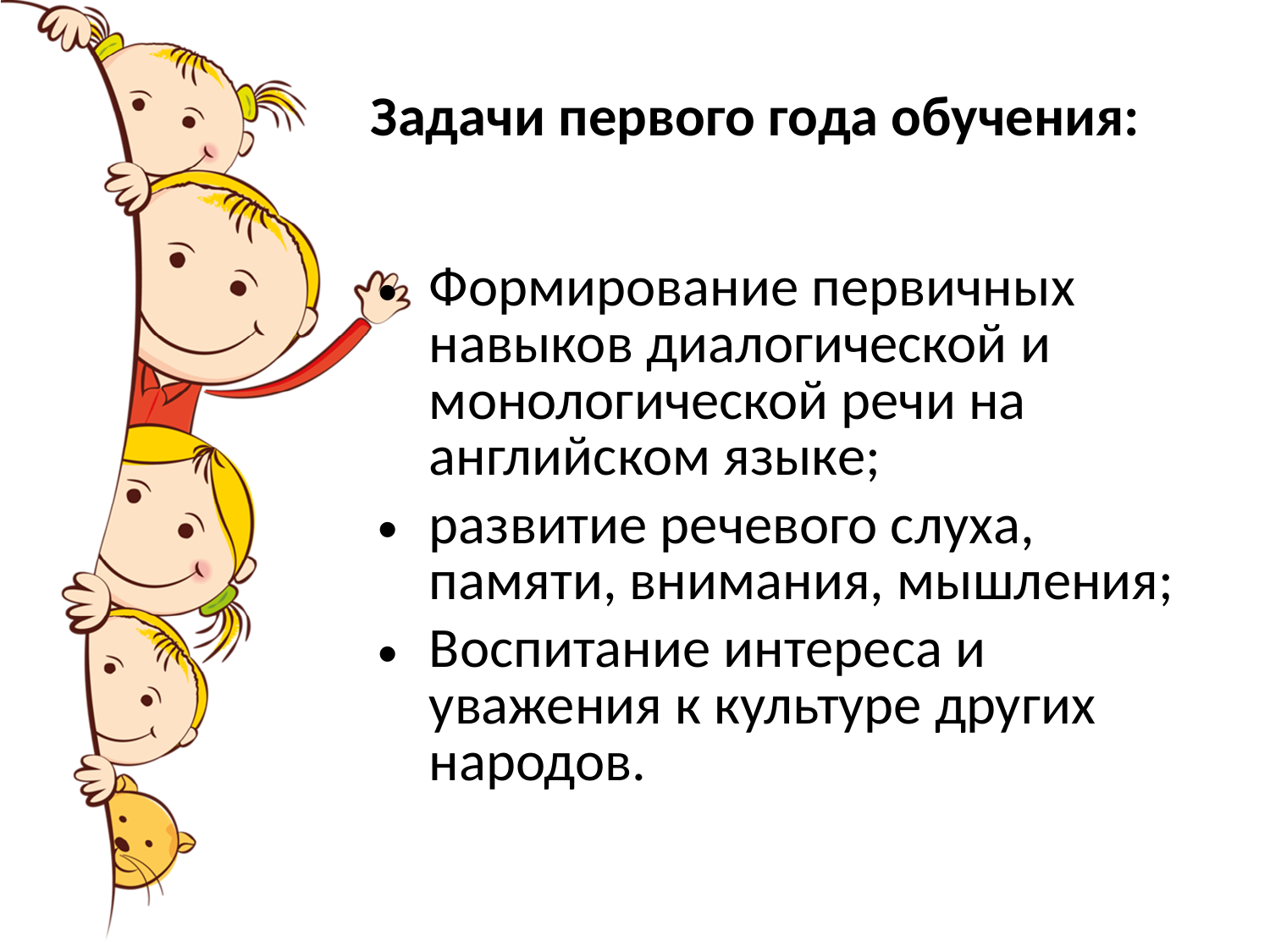

Задачи первого года обучения:

Формирование первичных навыков диалогической и монологической речи на английском языке;
развитие речевого слуха, памяти, внимания, мышления;
Воспитание интереса и уважения к культуре других народов.